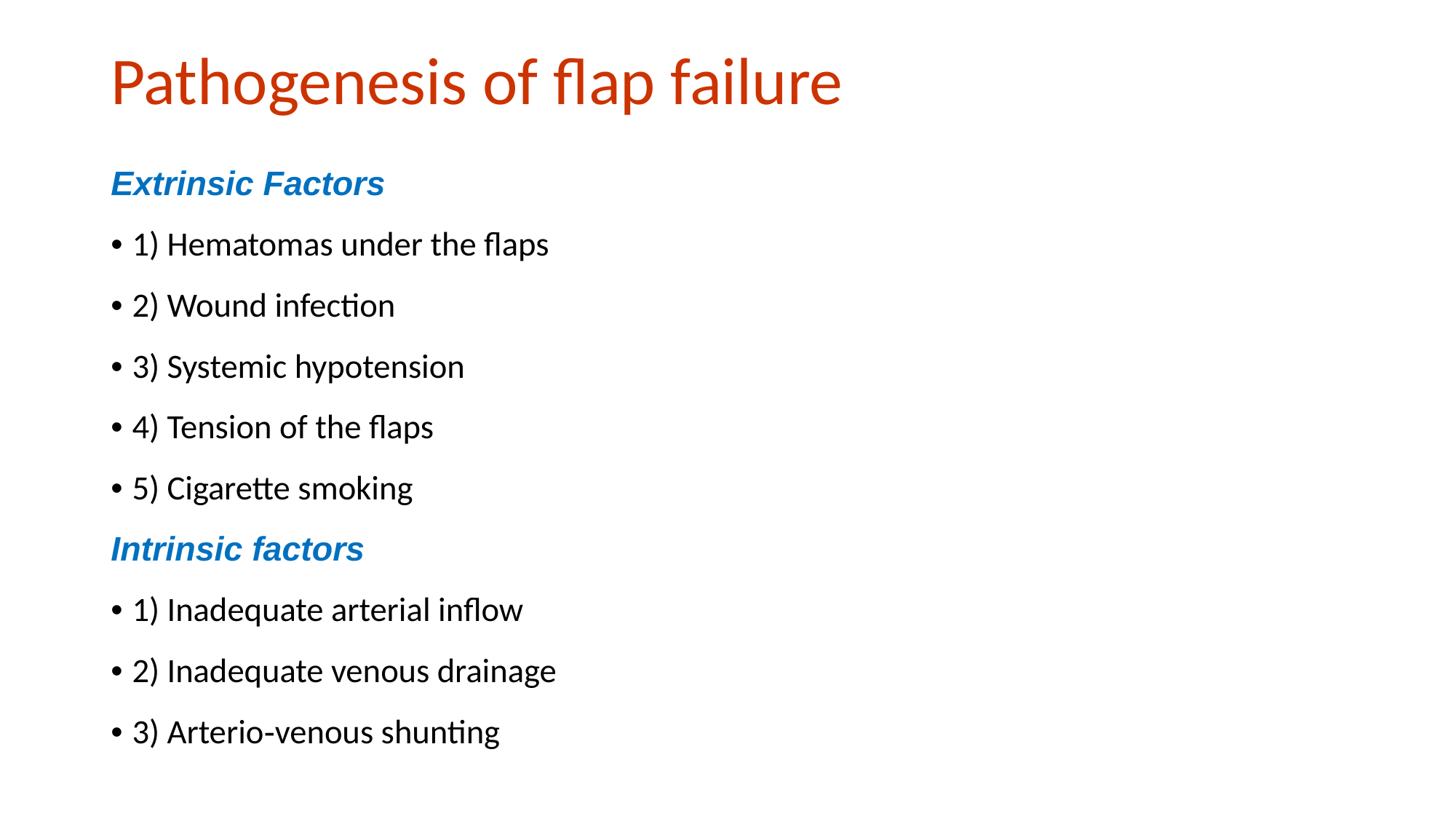

# Pathogenesis of flap failure
Extrinsic Factors
• 1) Hematomas under the flaps
• 2) Wound infection
• 3) Systemic hypotension
• 4) Tension of the flaps
• 5) Cigarette smoking
Intrinsic factors
• 1) Inadequate arterial inflow
• 2) Inadequate venous drainage
• 3) Arterio‐venous shunting